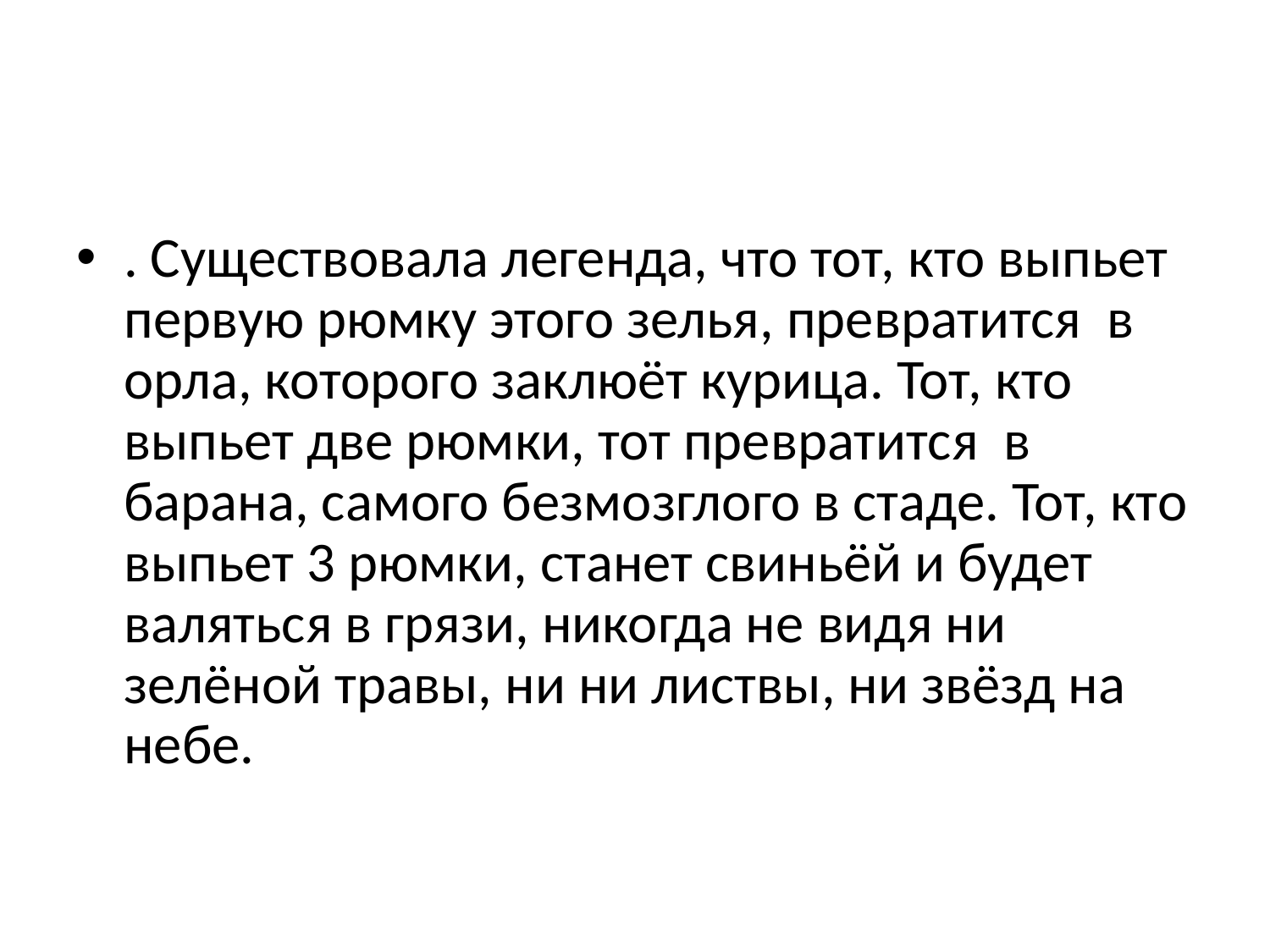

#
. Существовала легенда, что тот, кто выпьет первую рюмку этого зелья, превратится  в орла, которого заклюёт курица. Тот, кто выпьет две рюмки, тот превратится  в барана, самого безмозглого в стаде. Тот, кто выпьет 3 рюмки, станет свиньёй и будет валяться в грязи, никогда не видя ни зелёной травы, ни ни листвы, ни звёзд на небе.